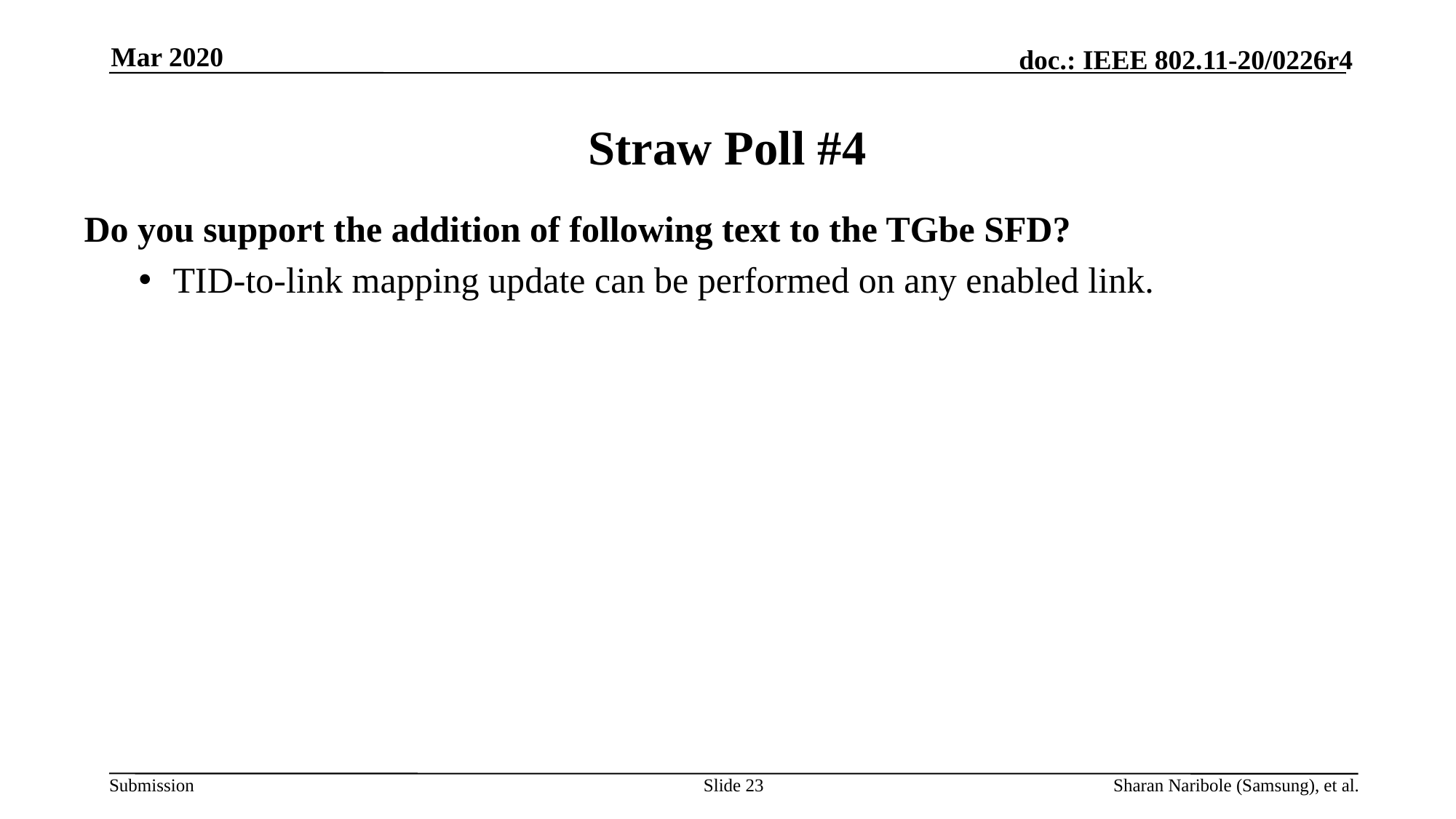

Mar 2020
# Straw Poll #4
Do you support the addition of following text to the TGbe SFD?
TID-to-link mapping update can be performed on any enabled link.
Slide 23
Sharan Naribole (Samsung), et al.